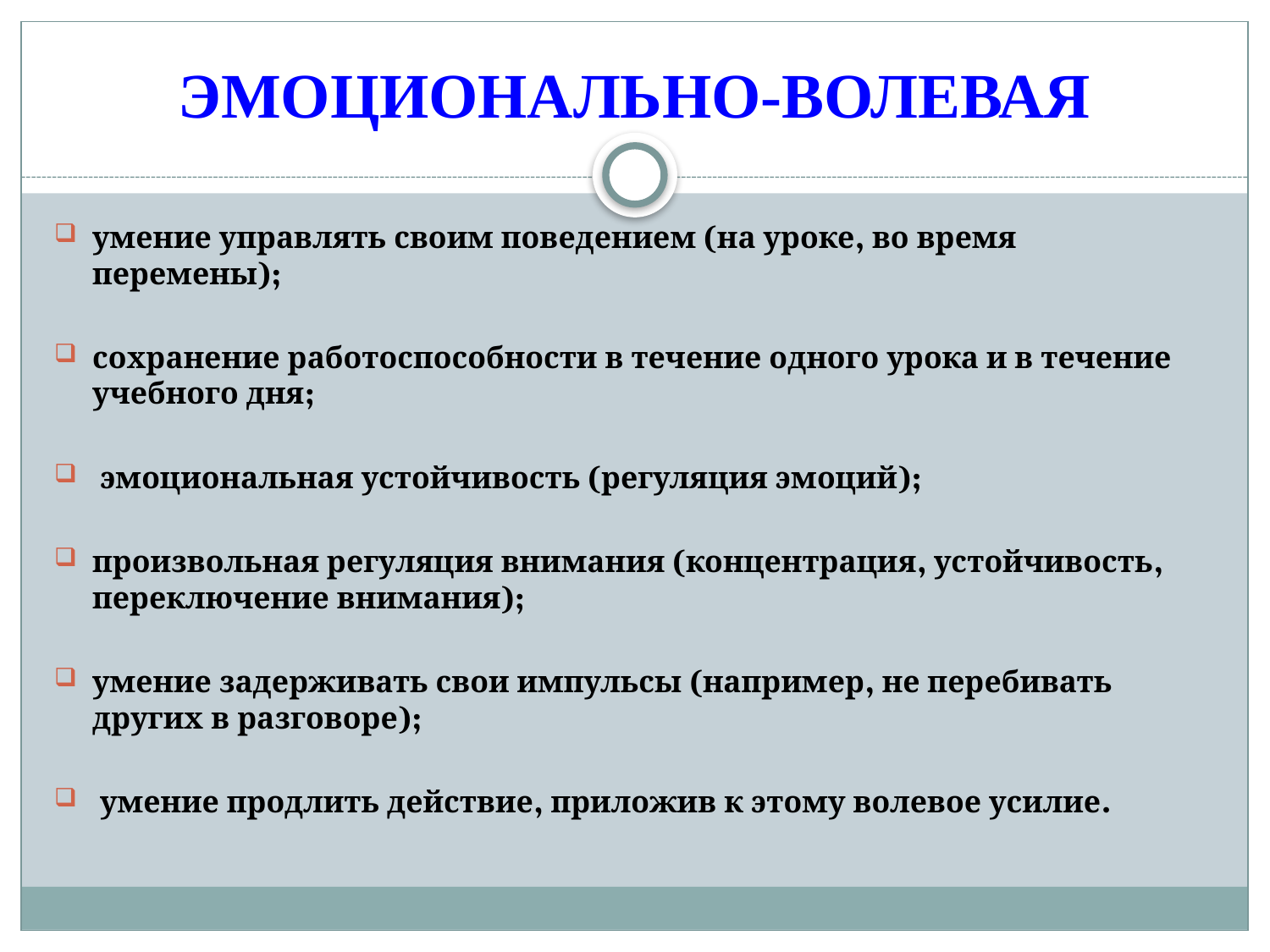

# ЭМОЦИОНАЛЬНО-ВОЛЕВАЯ
умение управлять своим поведением (на уроке, во время перемены);

сохранение работоспособности в течение одного урока и в течение учебного дня;

 эмоциональная устойчивость (регуляция эмоций);

произвольная регуляция внимания (концентрация, устойчивость, переключение внимания);

умение задерживать свои импульсы (например, не перебивать других в разговоре);

 умение продлить действие, приложив к этому волевое усилие.